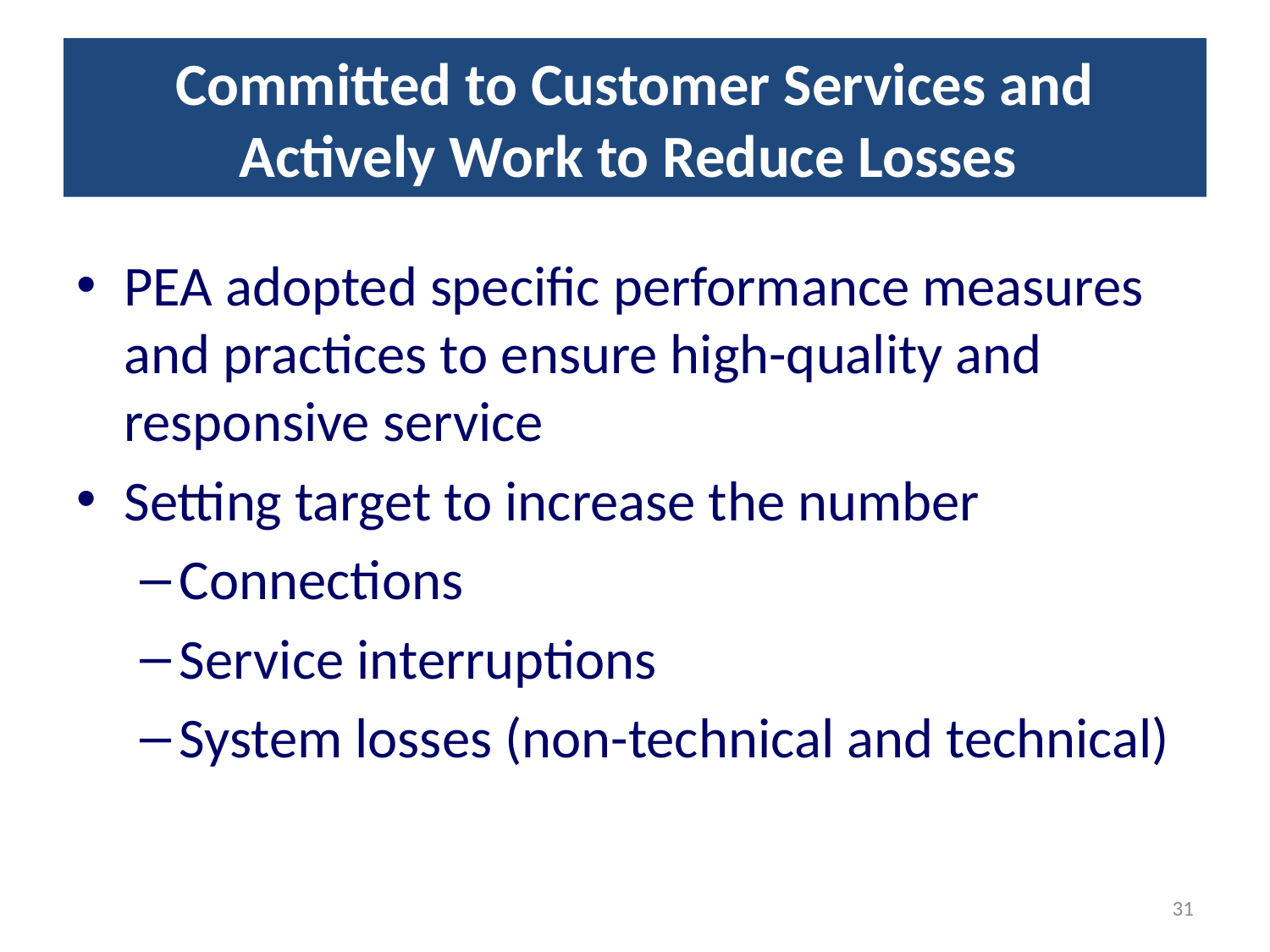

# Committed to Customer Services and Actively Work to Reduce Losses
PEA adopted specific performance measures and practices to ensure high-quality and  responsive service
Setting target to increase the number
Connections
Service interruptions
System losses (non-technical and technical)
31